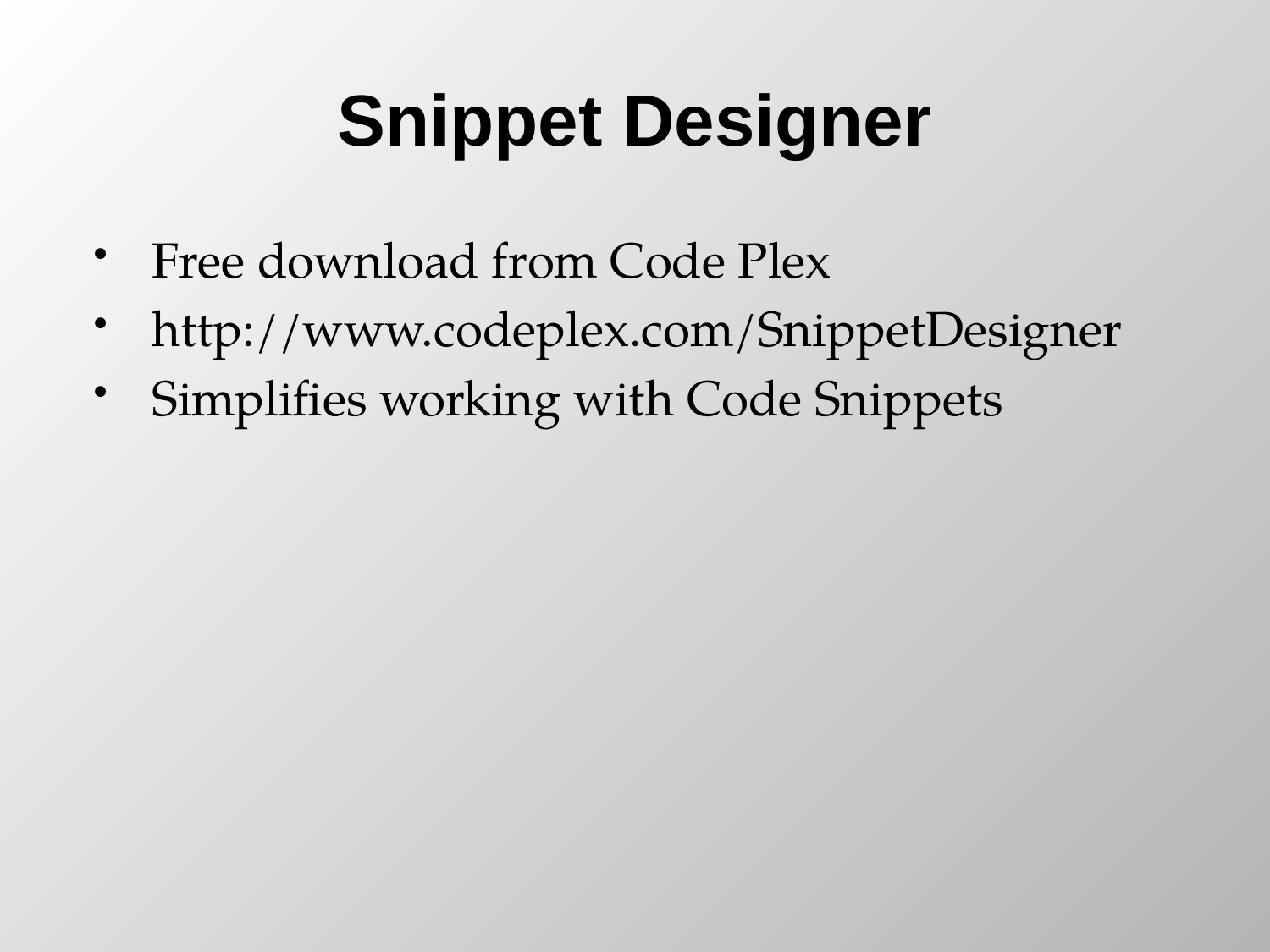

# Snippet Designer
Free download from Code Plex
http://www.codeplex.com/SnippetDesigner
Simplifies working with Code Snippets